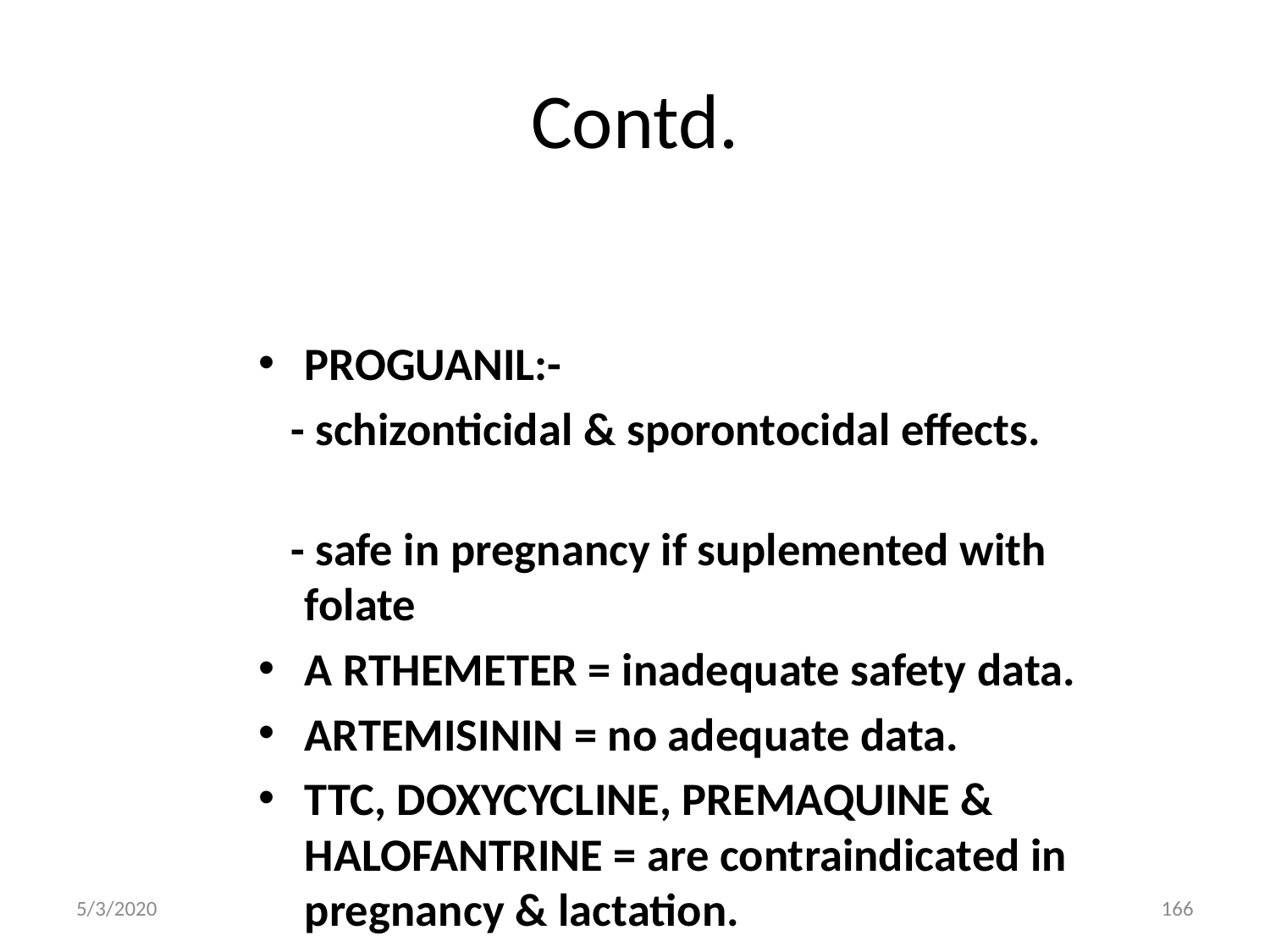

# Contd.
PROGUANIL:-
   - schizonticidal & sporontocidal effects.
   - safe in pregnancy if suplemented with folate
A RTHEMETER = inadequate safety data.
ARTEMISININ = no adequate data.
TTC, DOXYCYCLINE, PREMAQUINE & HALOFANTRINE = are contraindicated in pregnancy & lactation.
5/3/2020
166